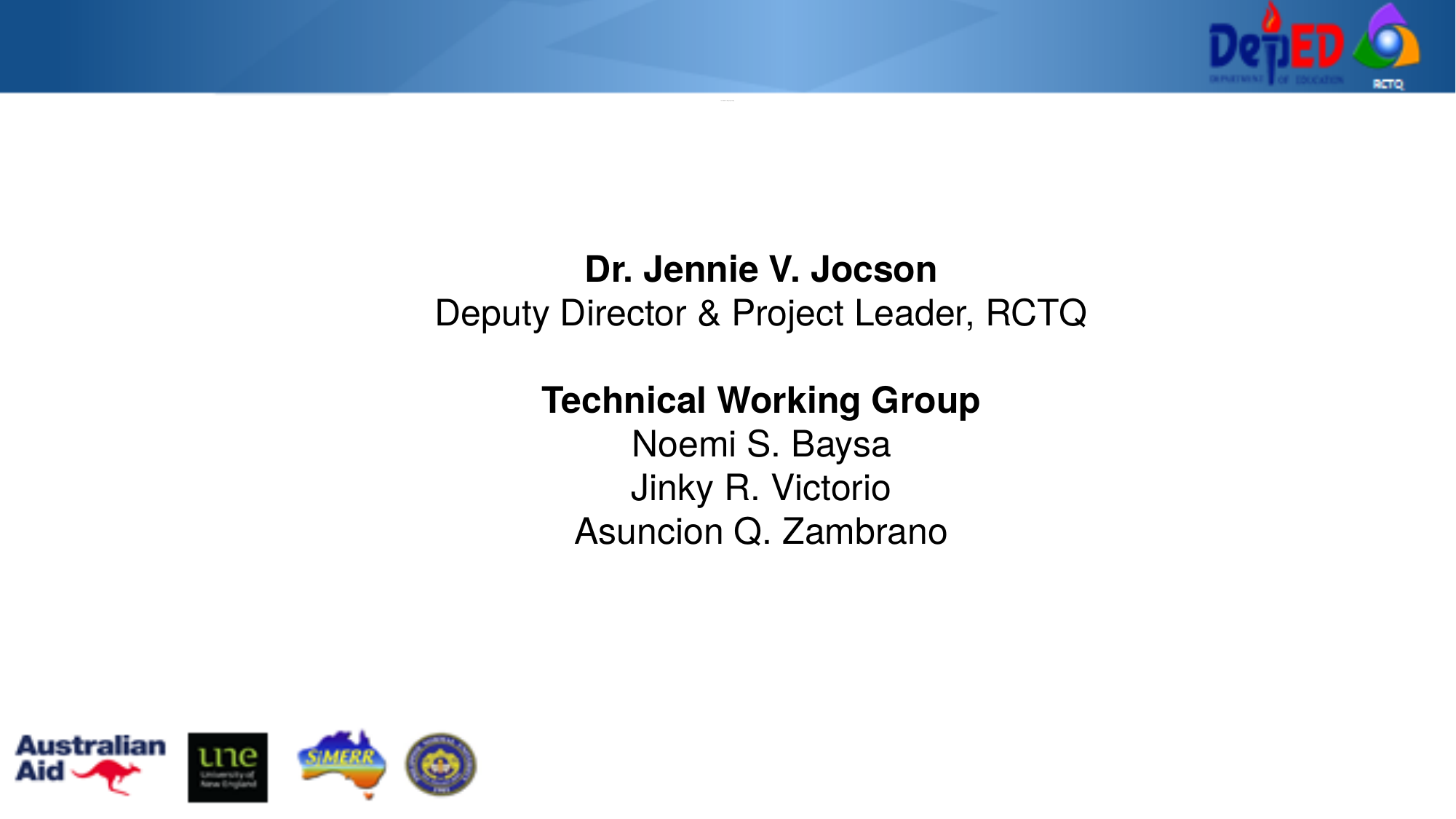

# Presentation slides prepared by:
Dr. Jennie V. Jocson
Deputy Director & Project Leader, RCTQ

Technical Working Group
Noemi S. Baysa
Jinky R. Victorio
Asuncion Q. Zambrano